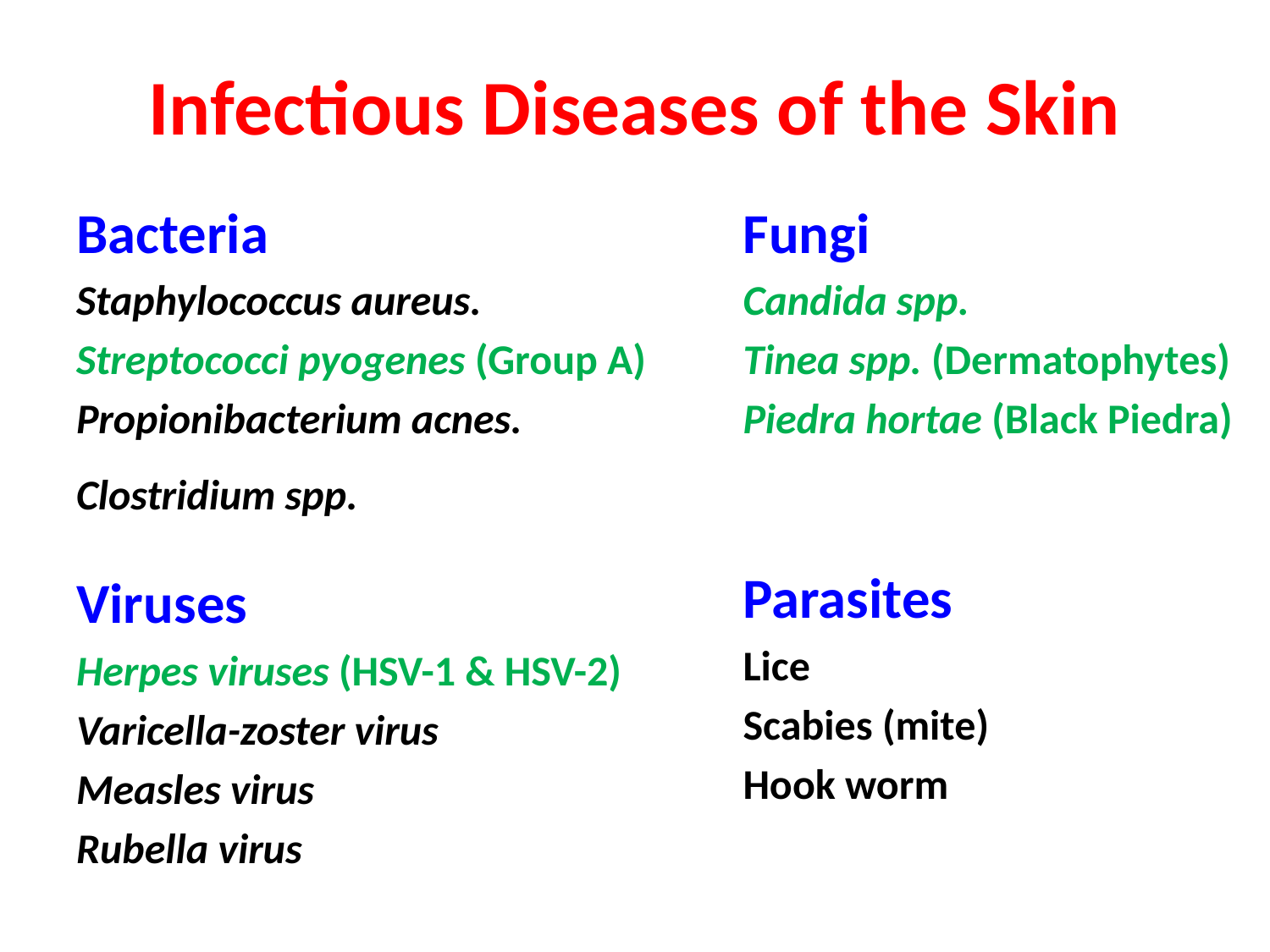

# Infectious Diseases of the Skin
Bacteria
Staphylococcus aureus.
Streptococci pyogenes (Group A)
Propionibacterium acnes.
Clostridium spp.

Viruses
Herpes viruses (HSV-1 & HSV-2)
Varicella-zoster virus
Measles virus
Rubella virus
Fungi
Candida spp.
Tinea spp. (Dermatophytes)
Piedra hortae (Black Piedra)

Parasites
Lice
Scabies (mite)
Hook worm